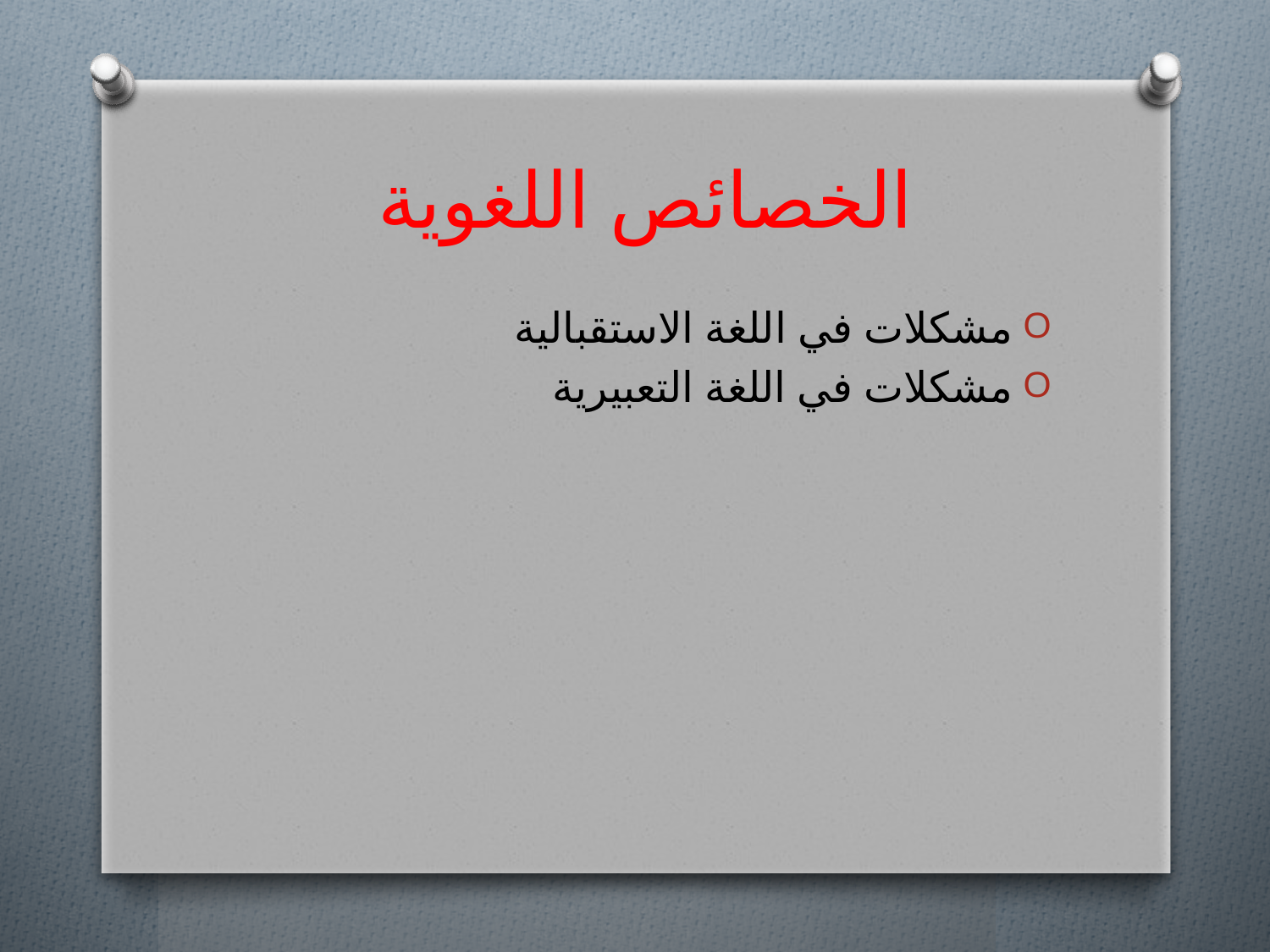

# الخصائص اللغوية
مشكلات في اللغة الاستقبالية
مشكلات في اللغة التعبيرية